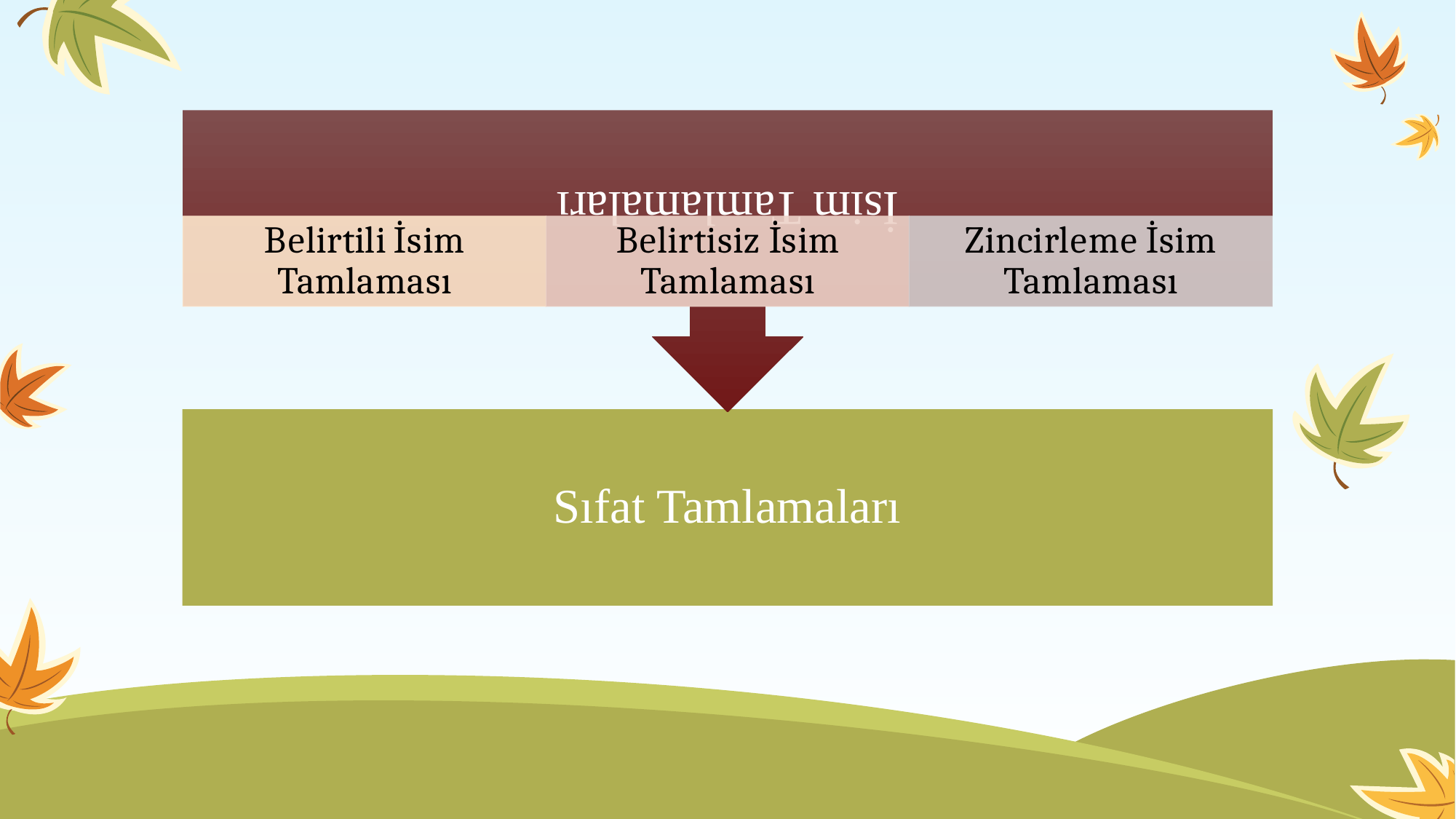

Sıfat Tamlamaları
İsim Tamlamaları
Belirtili İsim Tamlaması
Belirtisiz İsim Tamlaması
Zincirleme İsim Tamlaması